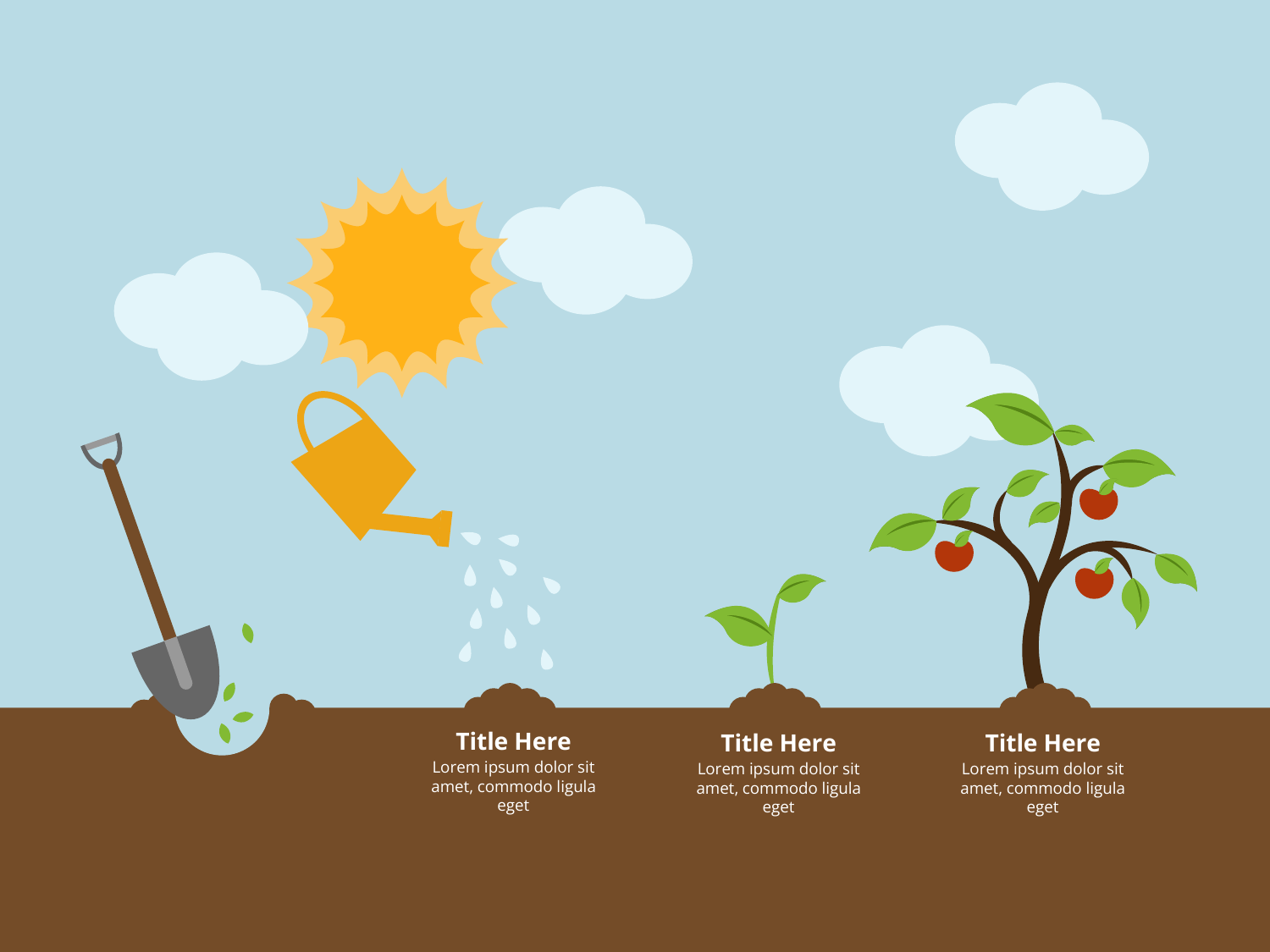

Title Here
Lorem ipsum dolor sit amet, commodo ligula eget
Title Here
Lorem ipsum dolor sit amet, commodo ligula eget
Title Here
Lorem ipsum dolor sit amet, commodo ligula eget